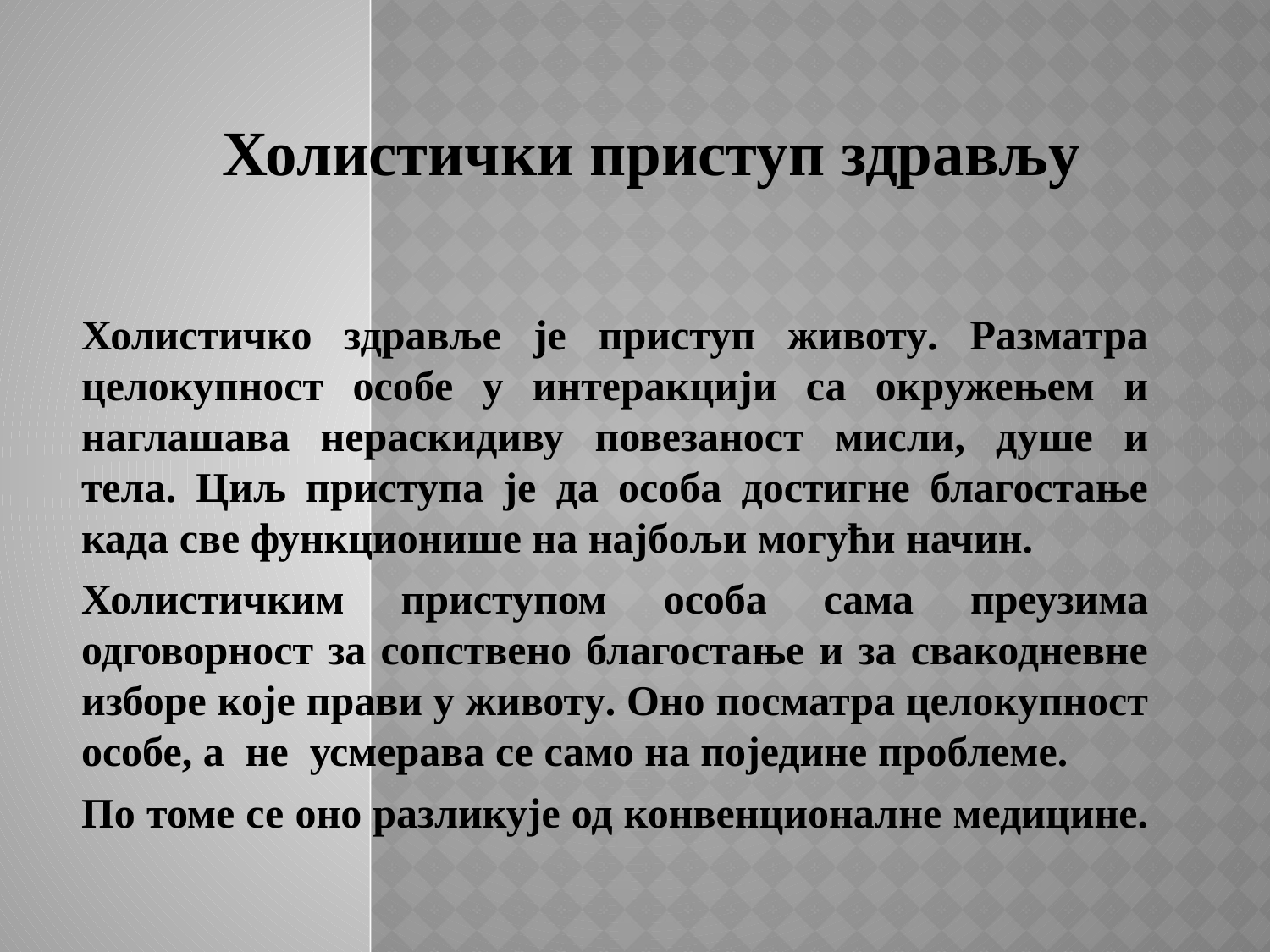

Холистички приступ здрављу

Холистичко здравље је приступ животу. Разматра целокупност особе у интеракцији са окружењем и наглашавa нераскидиву повезаност мисли, душе и тела. Циљ приступа је да особа достигне благостање када све функционише на најбољи могући начин.
Холистичким приступом особа сама преузима одговорнoст за сопствено благостање и за свакодневне изборе које прави у животу. Оно посматра целокупност особе, а  не  усмерава се само на поједине проблеме.
По томе се оно разликује од конвенционалне медицине.